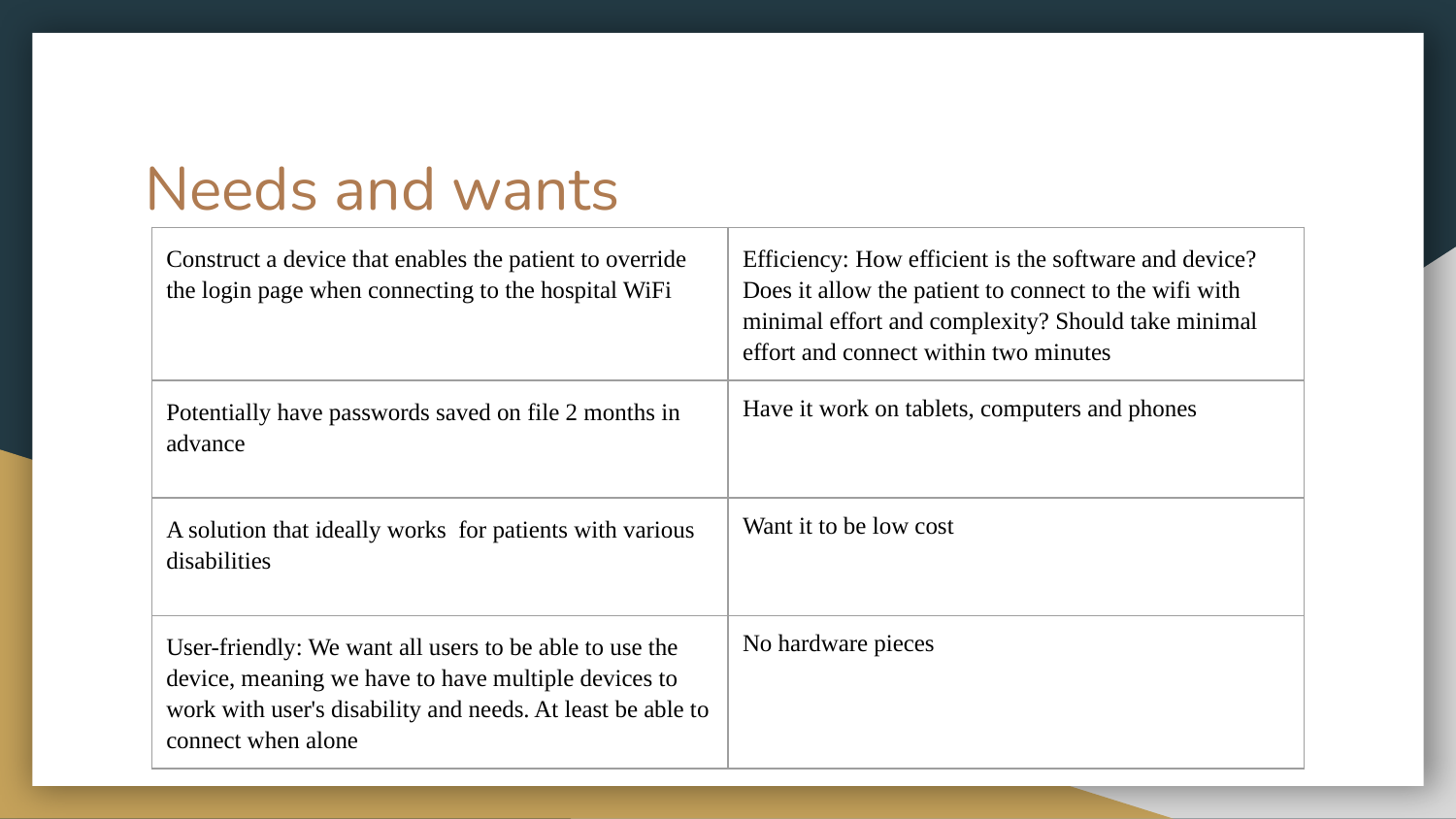

# Needs and wants
| Construct a device that enables the patient to override the login page when connecting to the hospital WiFi | Efficiency: How efficient is the software and device? Does it allow the patient to connect to the wifi with minimal effort and complexity? Should take minimal effort and connect within two minutes |
| --- | --- |
| Potentially have passwords saved on file 2 months in advance | Have it work on tablets, computers and phones |
| A solution that ideally works for patients with various disabilities | Want it to be low cost |
| User-friendly: We want all users to be able to use the device, meaning we have to have multiple devices to work with user's disability and needs. At least be able to connect when alone | No hardware pieces |